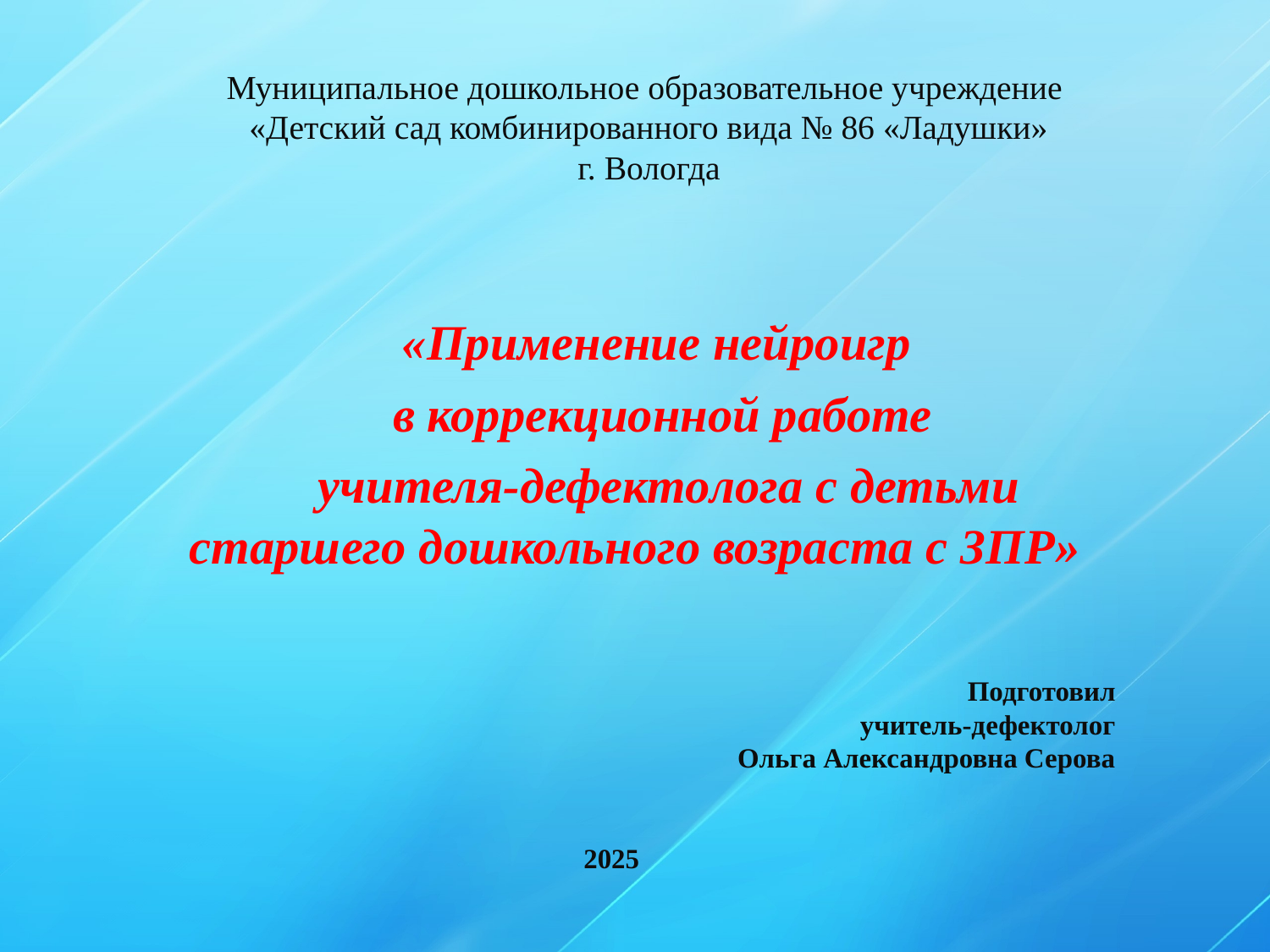

# Муниципальное дошкольное образовательное учреждение «Детский сад комбинированного вида № 86 «Ладушки» г. Вологда

«Применение нейроигр
в коррекционной работе
 учителя-дефектолога с детьми старшего дошкольного возраста с ЗПР»

Подготовил
учитель-дефектолог
Ольга Александровна Серова

2025